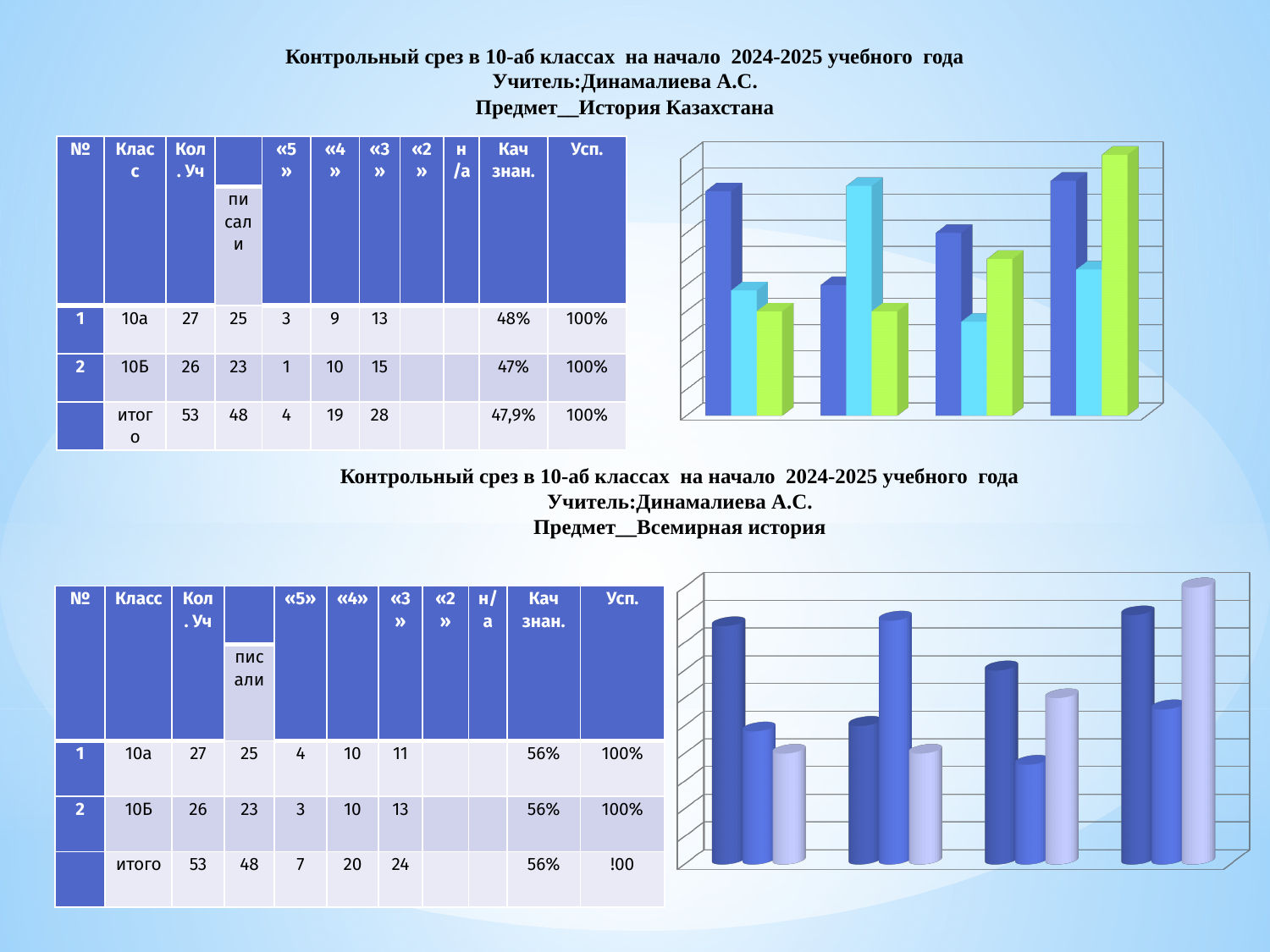

Контрольный срез в 10-аб классах  на начало  2024-2025 учебного  года
Учитель:Динамалиева А.С.
Предмет__История Казахстана
| № | Класс | Кол. Уч |  | «5» | «4» | «3» | «2» | н/а | Кач знан. | Усп. |
| --- | --- | --- | --- | --- | --- | --- | --- | --- | --- | --- |
|  |  |  | писали |  |  |  |  |  |  |  |
| 1 | 10а | 27 | 25 | 3 | 9 | 13 |  |  | 48% | 100% |
| 2 | 10Б | 26 | 23 | 1 | 10 | 15 |  |  | 47% | 100% |
|  | итого | 53 | 48 | 4 | 19 | 28 |  |  | 47,9% | 100% |

[unsupported chart]

Контрольный срез в 10-аб классах  на начало  2024-2025 учебного  года
Учитель:Динамалиева А.С.
Предмет__Всемирная история

[unsupported chart]

| № | Класс | Кол. Уч |  | «5» | «4» | «3» | «2» | н/а | Кач знан. | Усп. |
| --- | --- | --- | --- | --- | --- | --- | --- | --- | --- | --- |
|  |  |  | писали |  |  |  |  |  |  |  |
| 1 | 10а | 27 | 25 | 4 | 10 | 11 |  |  | 56% | 100% |
| 2 | 10Б | 26 | 23 | 3 | 10 | 13 |  |  | 56% | 100% |
|  | итого | 53 | 48 | 7 | 20 | 24 |  |  | 56% | !00 |